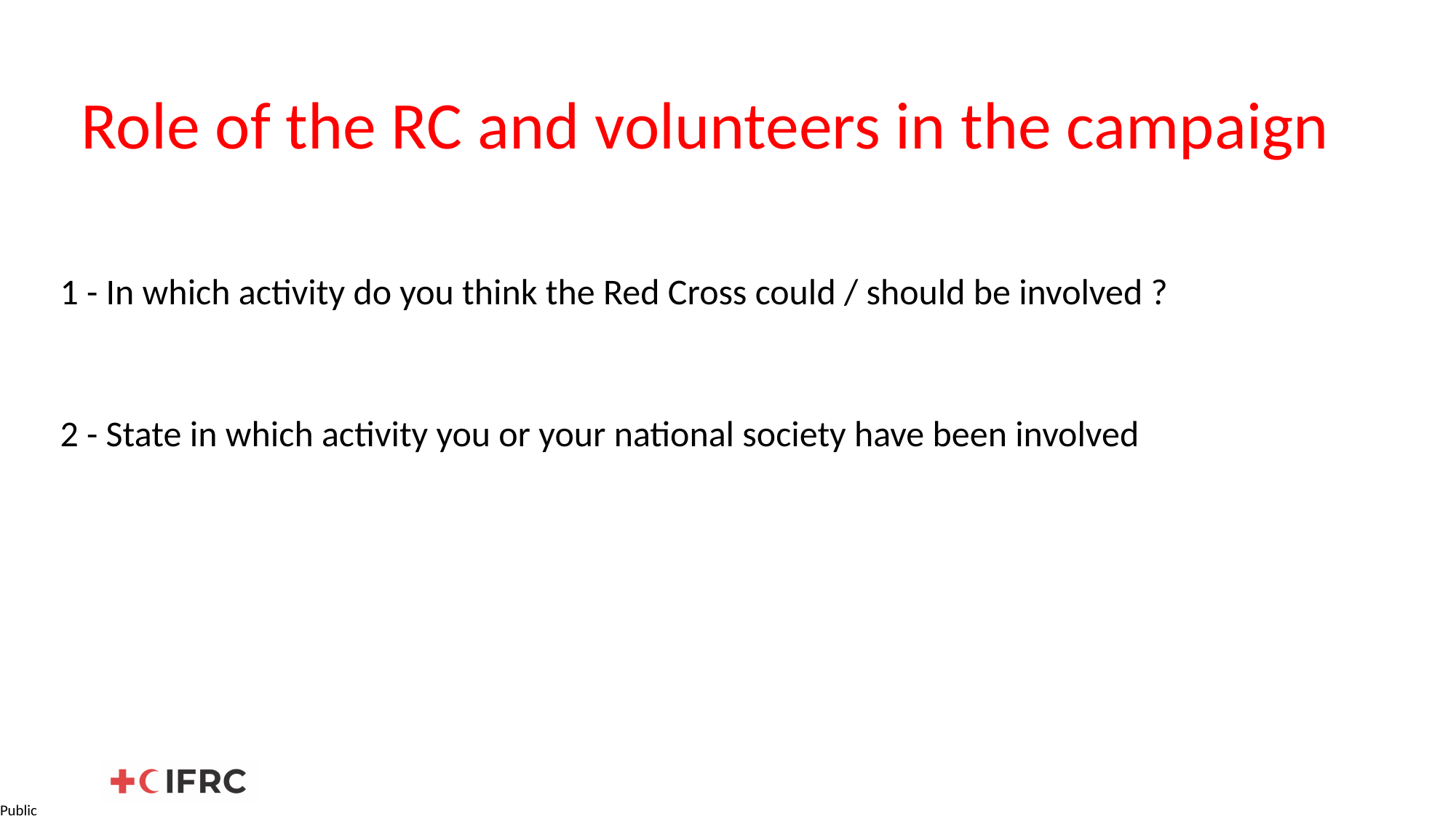

# Role of the RC and volunteers in the campaign
1 - In which activity do you think the Red Cross could / should be involved ?

2 - State in which activity you or your national society have been involved